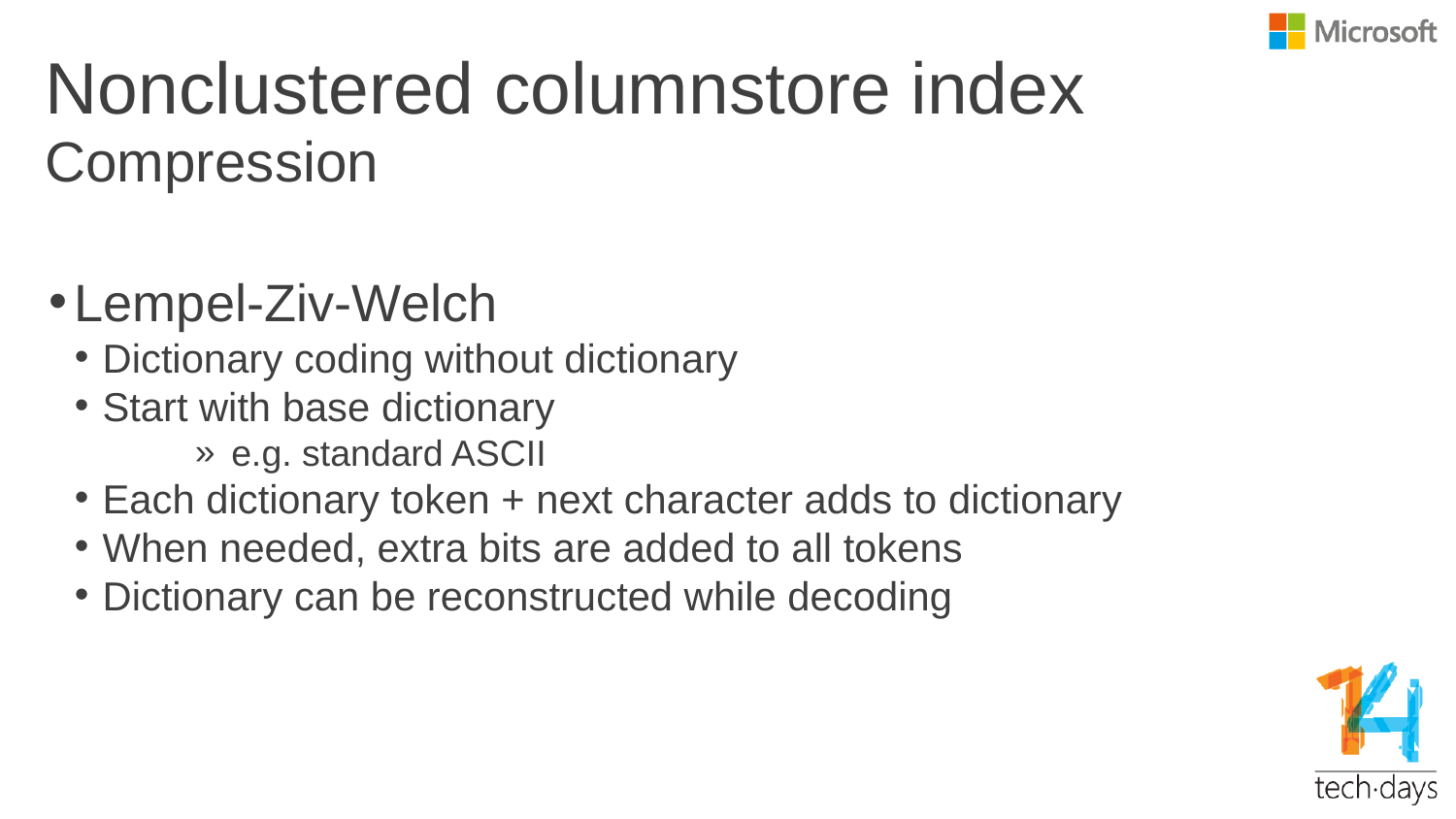

# Nonclustered columnstore index
Compression
Lempel-Ziv-Welch
Dictionary coding without dictionary
Start with base dictionary
e.g. standard ASCII
Each dictionary token + next character adds to dictionary
When needed, extra bits are added to all tokens
Dictionary can be reconstructed while decoding